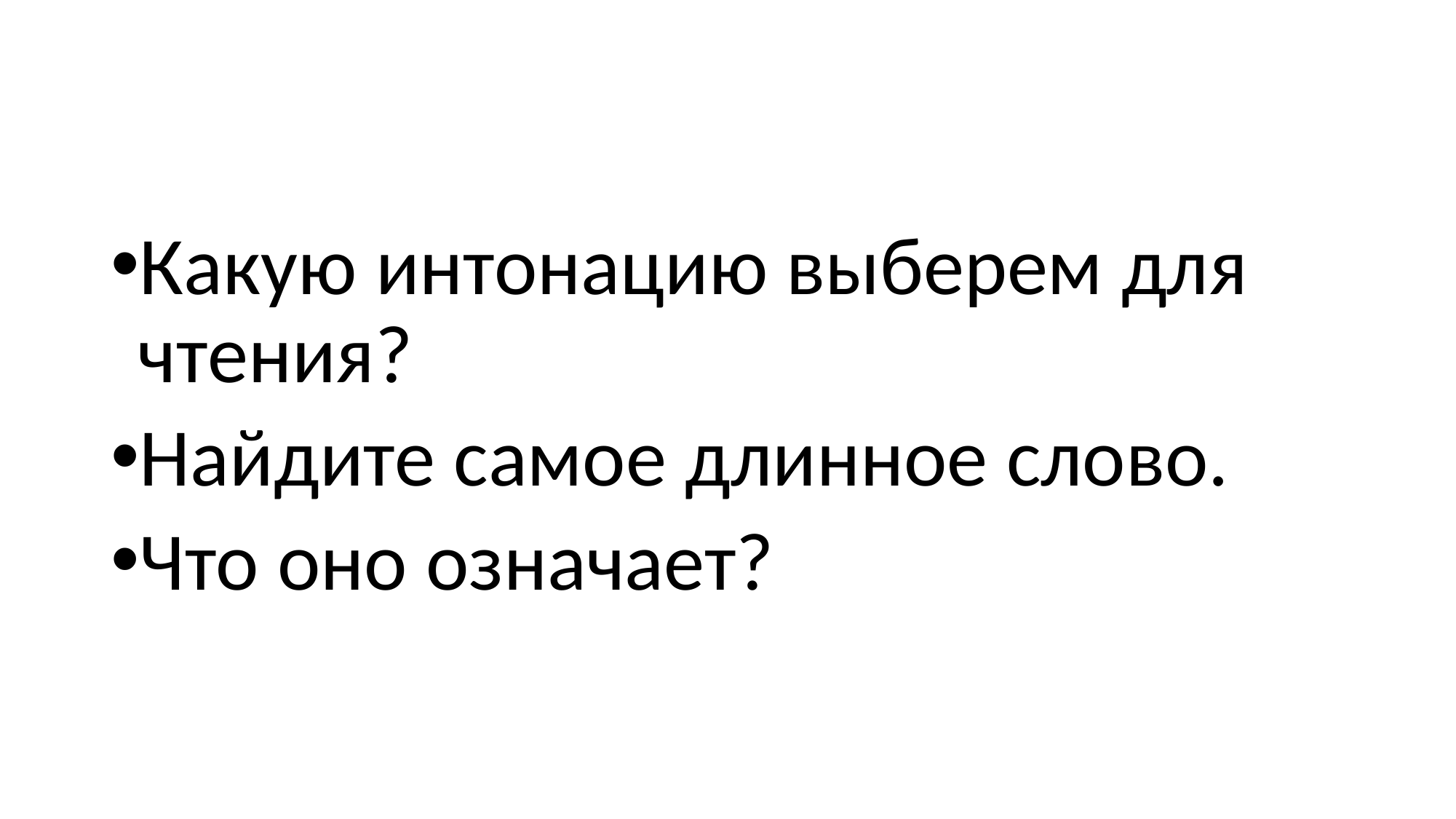

#
Какую интонацию выберем для чтения?
Найдите самое длинное слово.
Что оно означает?